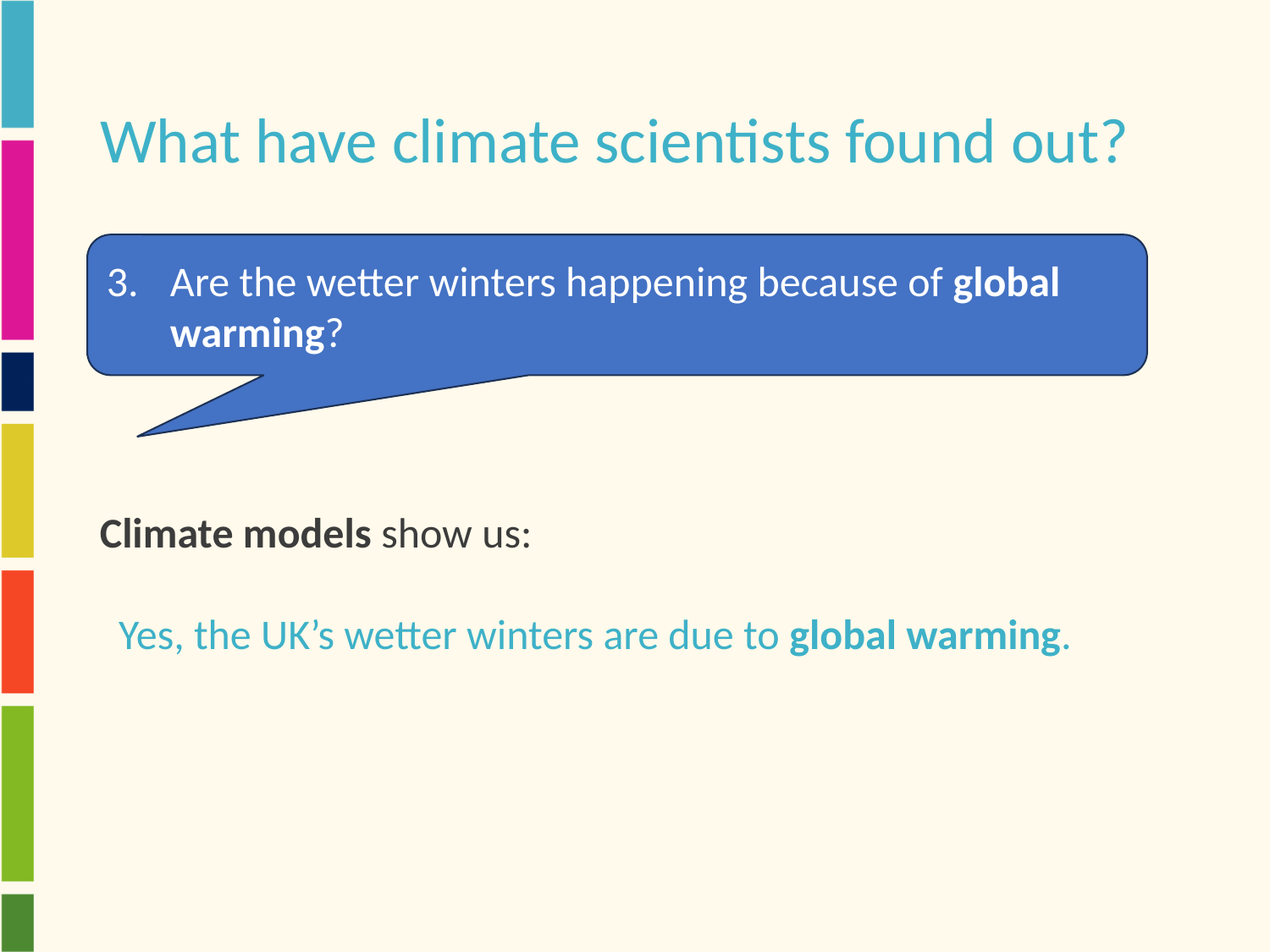

# What have climate scientists found out?
Are the wetter winters happening because of global warming?
Climate models show us:

Yes, the UK’s wetter winters are due to global warming.